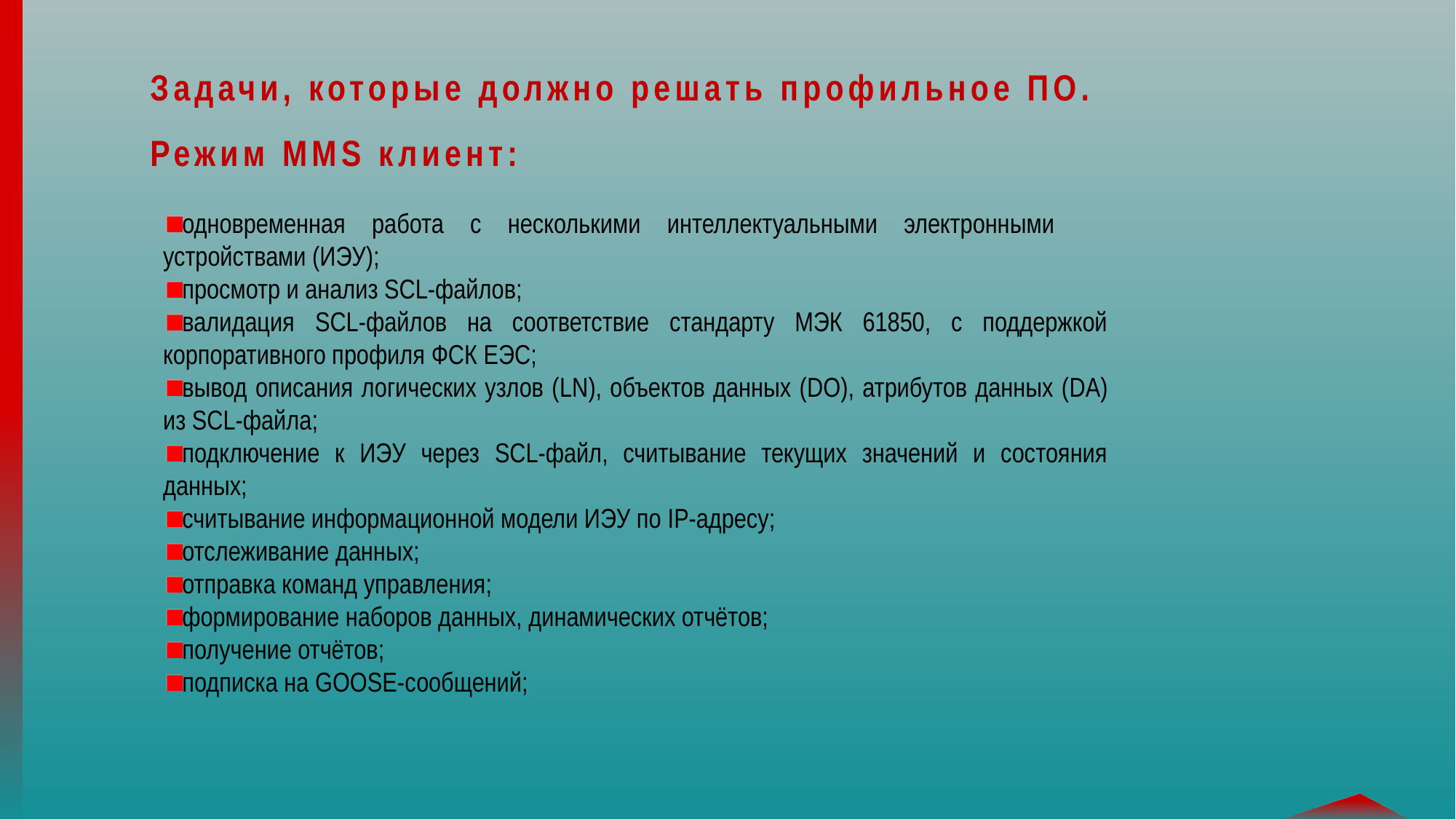

Задачи, которые должно решать профильное ПО.
Режим MMS клиент:
одновременная работа с несколькими интеллектуальными электронными   устройствами (ИЭУ);
просмотр и анализ SCL-файлов;
валидация SCL-файлов на соответствие стандарту МЭК 61850, с поддержкой корпоративного профиля ФСК ЕЭС;
вывод описания логических узлов (LN), объектов данных (DO), атрибутов данных (DA) из SCL-файла;
подключение к ИЭУ через SCL-файл, считывание текущих значений и состояния данных;
считывание информационной модели ИЭУ по IP-адресу;
отслеживание данных;
отправка команд управления;
формирование наборов данных, динамических отчётов;
получение отчётов;
подписка на GOOSE-сообщений;